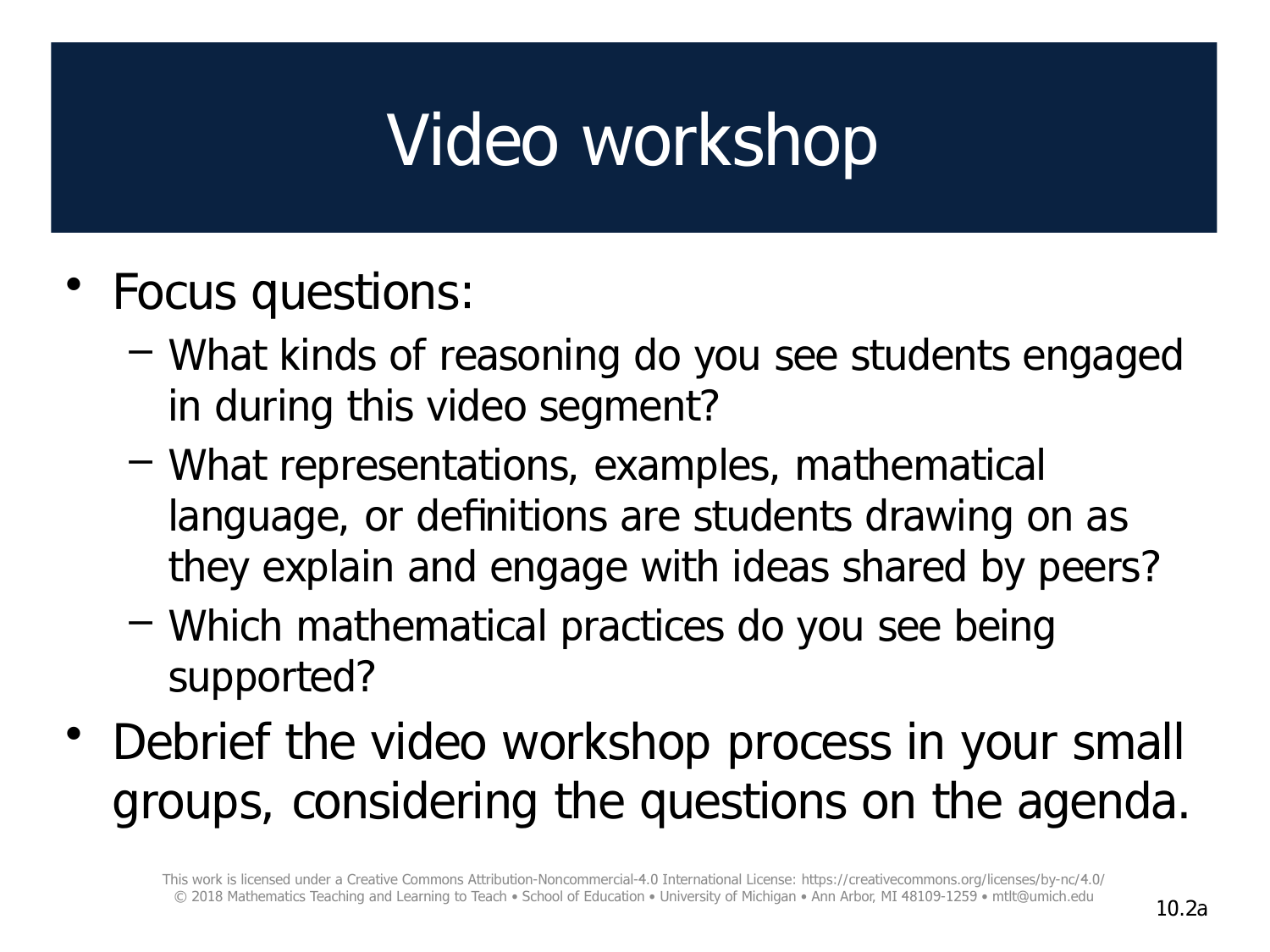

# Video workshop
Focus questions:
What kinds of reasoning do you see students engaged in during this video segment?
What representations, examples, mathematical language, or definitions are students drawing on as they explain and engage with ideas shared by peers?
Which mathematical practices do you see being supported?
Debrief the video workshop process in your small groups, considering the questions on the agenda.
This work is licensed under a Creative Commons Attribution-Noncommercial-4.0 International License: https://creativecommons.org/licenses/by-nc/4.0/
© 2018 Mathematics Teaching and Learning to Teach • School of Education • University of Michigan • Ann Arbor, MI 48109-1259 • mtlt@umich.edu
10.2a